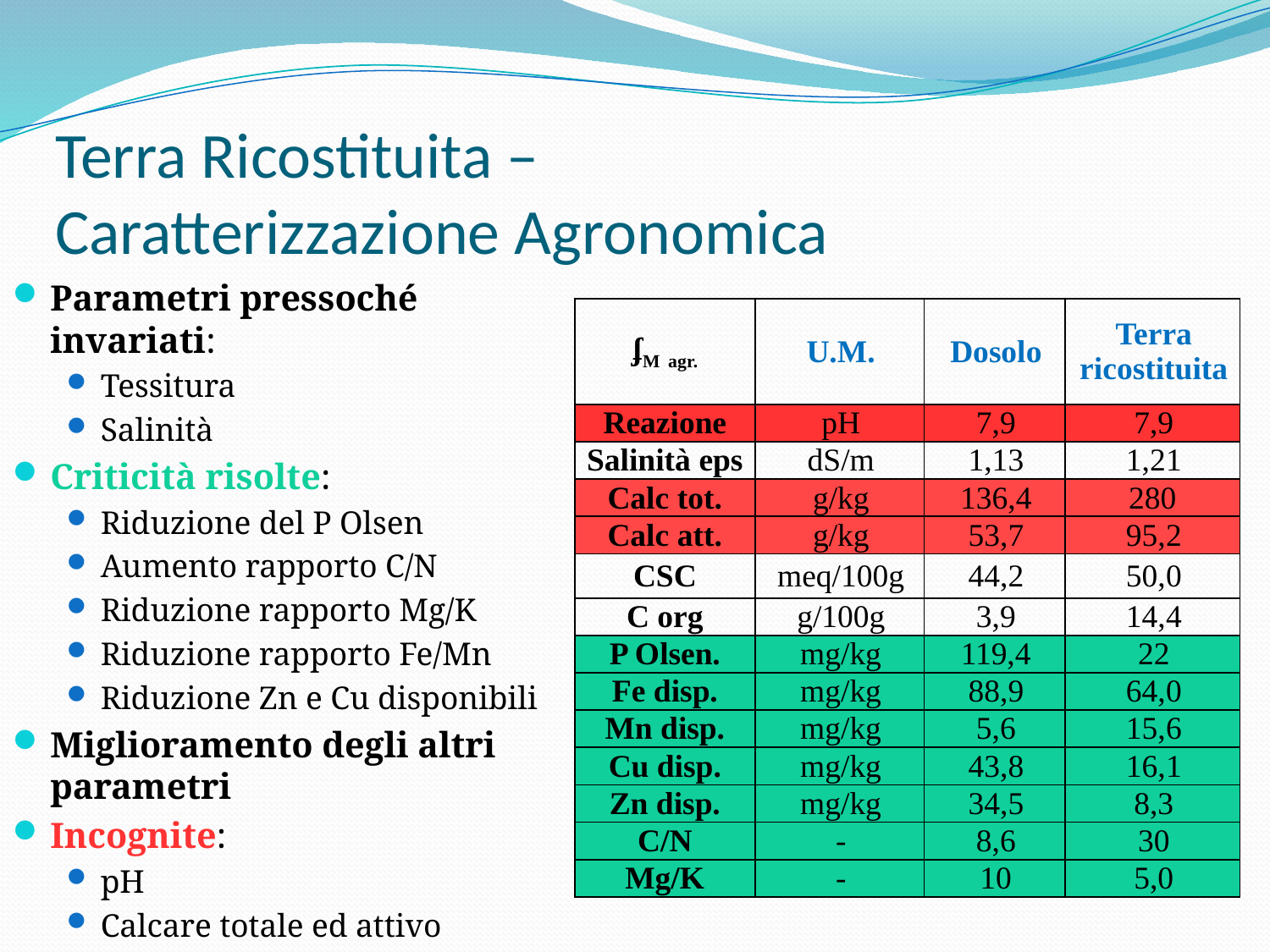

# Terra Ricostituita – Caratterizzazione Agronomica
Parametri pressoché invariati:
Tessitura
Salinità
Criticità risolte:
Riduzione del P Olsen
Aumento rapporto C/N
Riduzione rapporto Mg/K
Riduzione rapporto Fe/Mn
Riduzione Zn e Cu disponibili
Miglioramento degli altri parametri
Incognite:
pH
Calcare totale ed attivo
| ʄM agr. | U.M. | Dosolo | Terra ricostituita |
| --- | --- | --- | --- |
| Reazione | pH | 7,9 | 7,9 |
| Salinità eps | dS/m | 1,13 | 1,21 |
| Calc tot. | g/kg | 136,4 | 280 |
| Calc att. | g/kg | 53,7 | 95,2 |
| CSC | meq/100g | 44,2 | 50,0 |
| C org | g/100g | 3,9 | 14,4 |
| P Olsen. | mg/kg | 119,4 | 22 |
| Fe disp. | mg/kg | 88,9 | 64,0 |
| Mn disp. | mg/kg | 5,6 | 15,6 |
| Cu disp. | mg/kg | 43,8 | 16,1 |
| Zn disp. | mg/kg | 34,5 | 8,3 |
| C/N | - | 8,6 | 30 |
| Mg/K | - | 10 | 5,0 |